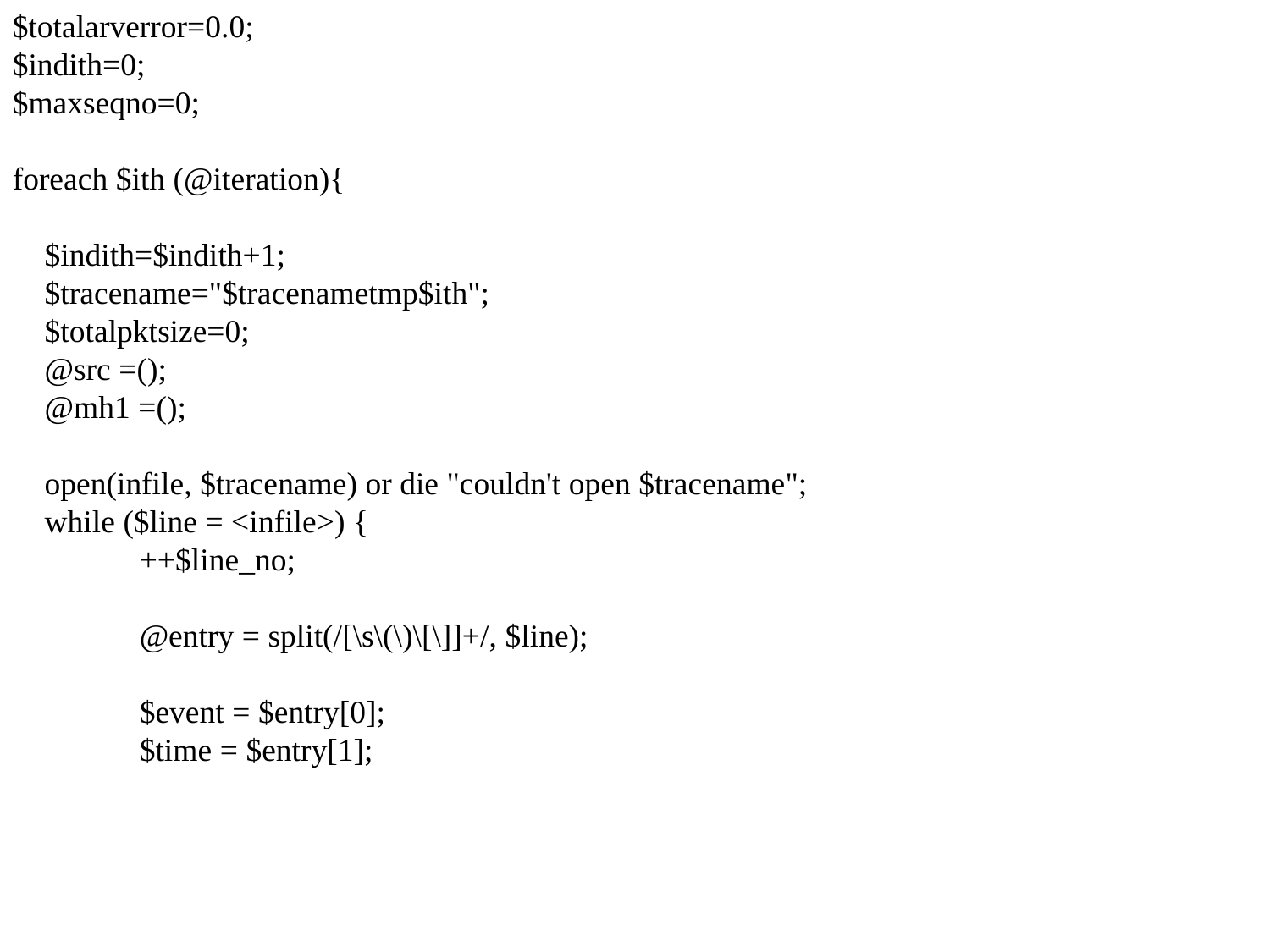

$totalarverror=0.0;
$indith=0;
$maxseqno=0;

foreach $ith (@iteration){

    $indith=$indith+1;
    $tracename="$tracenametmp$ith";
    $totalpktsize=0;
    @src =();
    @mh1 =();

    open(infile, $tracename) or die "couldn't open $tracename";
    while ($line = <infile>) {
	++$line_no;

	@entry = split(/[\s\(\)\[\]]+/, $line);

	$event = $entry[0];
	$time = $entry[1];